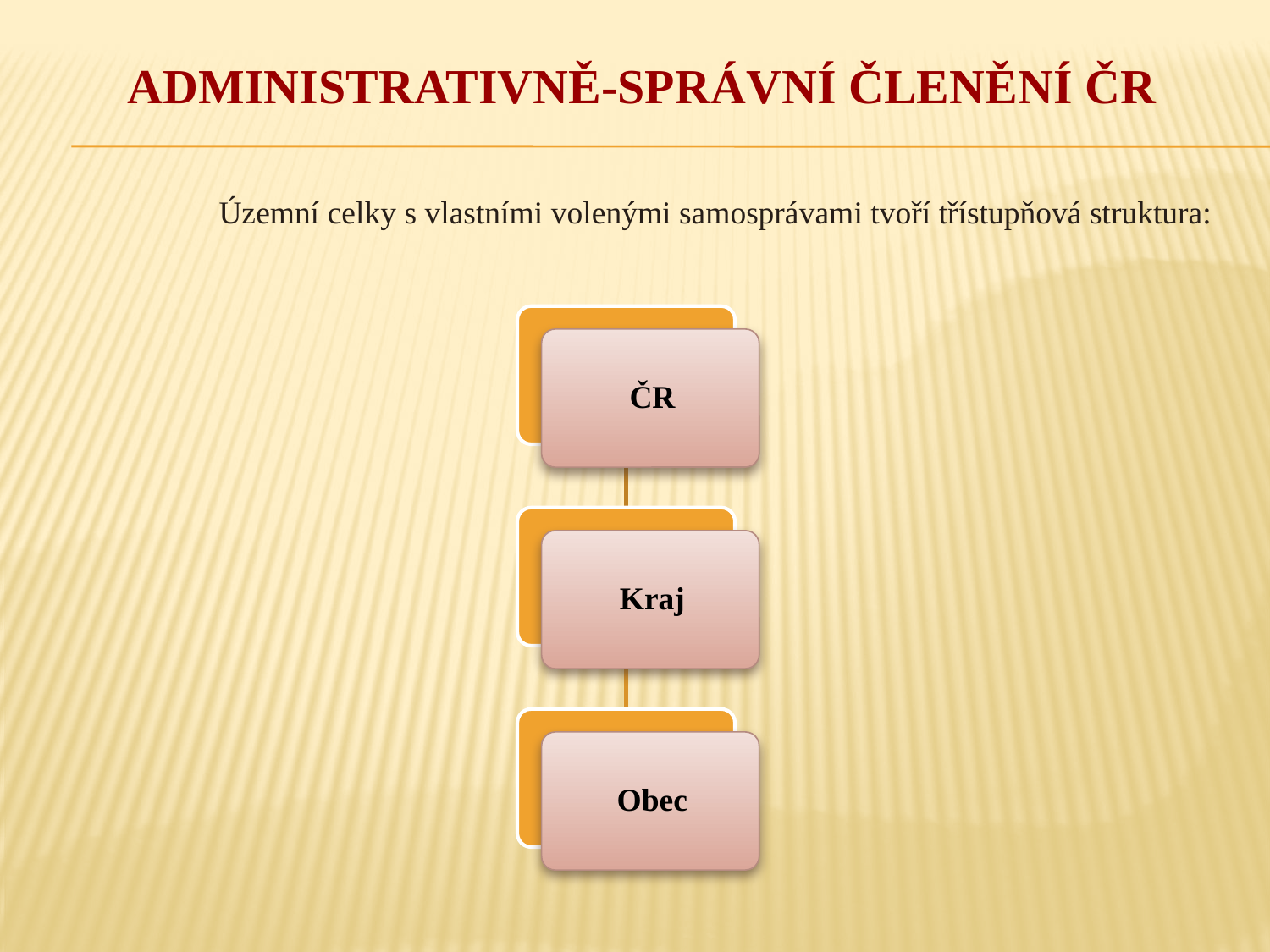

# Administrativně-správní členění ČR
Územní celky s vlastními volenými samosprávami tvoří třístupňová struktura:

ČR
Kraj
Obec